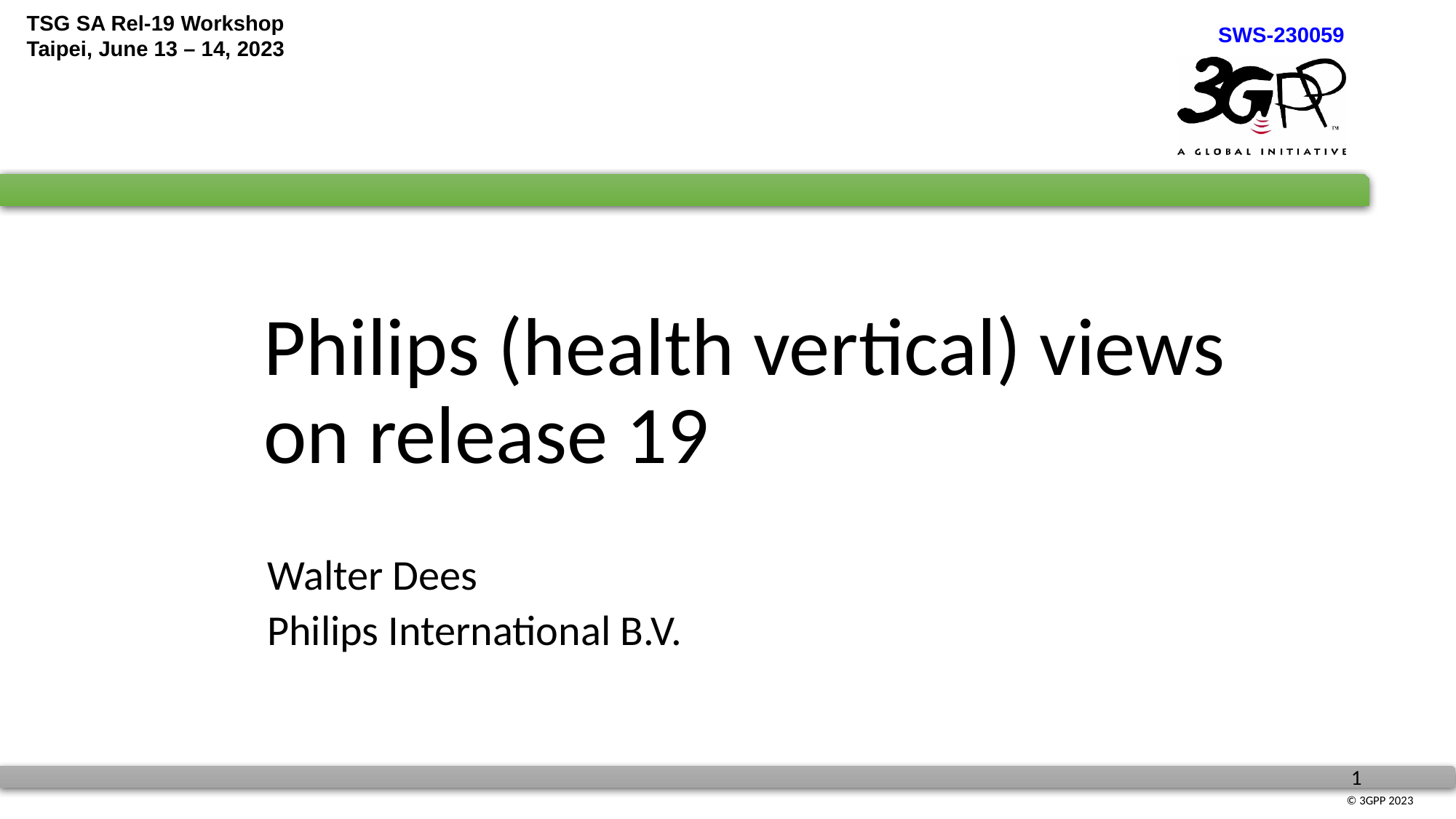

# Philips (health vertical) views on release 19
Walter Dees
Philips International B.V.